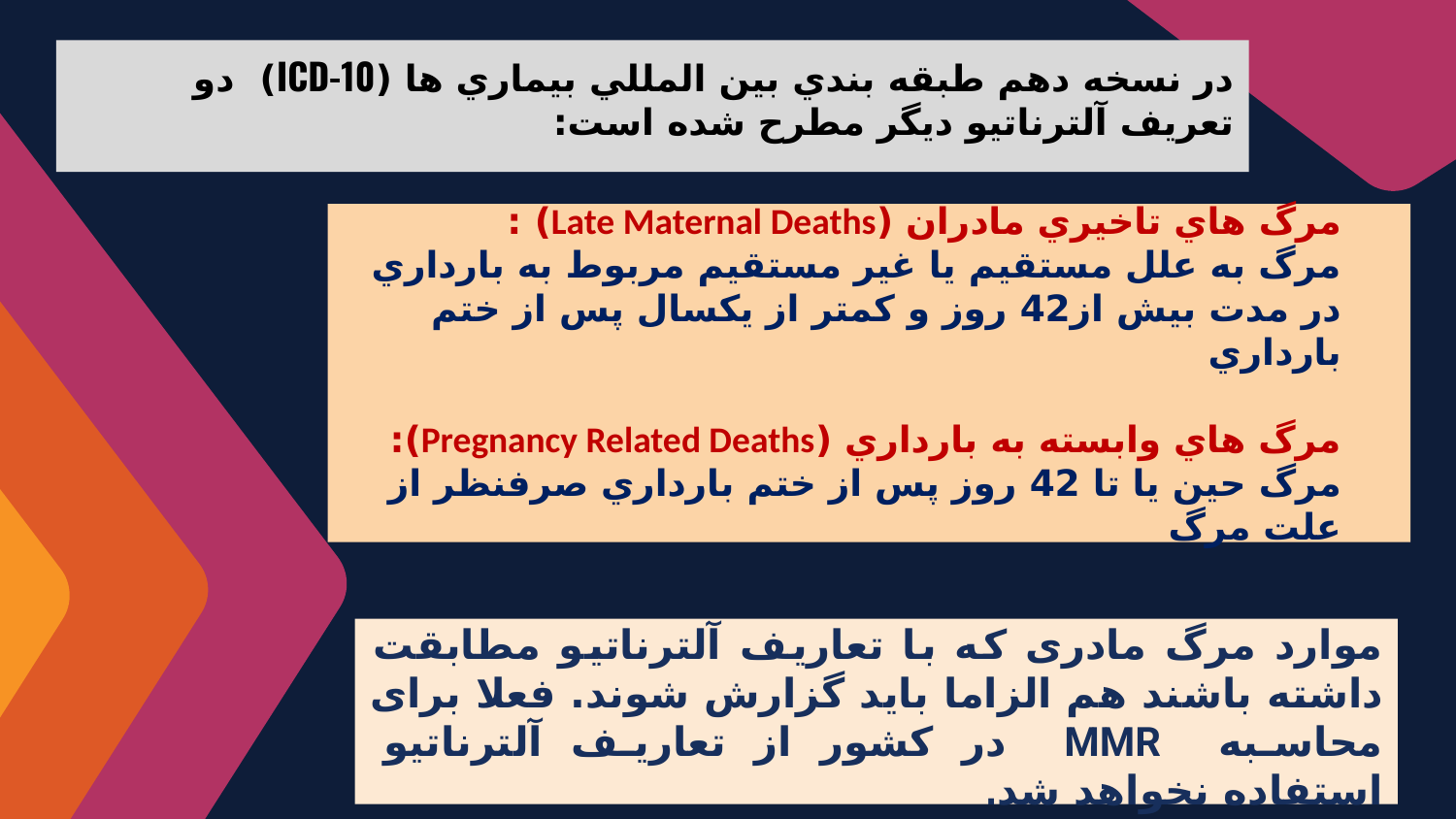

در نسخه دهم طبقه بندي بين المللي بيماري ها (ICD-10)  دو تعريف آلترناتیو دیگر مطرح شده است:
# مرگ هاي تاخيري مادران (Late Maternal Deaths) : مرگ به علل مستقيم يا غير مستقيم مربوط به بارداري در مدت بيش از42 روز و کمتر از يکسال پس از ختم بارداري مرگ هاي وابسته به بارداري (Pregnancy Related Deaths): مرگ حين يا تا 42 روز پس از ختم بارداري صرفنظر از علت مرگ

موارد مرگ مادری که با تعاریف آلترناتیو مطابقت داشته باشند هم الزاما باید گزارش شوند. فعلا برای محاسبه  MMR  در کشور از تعاریف آلترناتیو استفاده نخواهد شد.